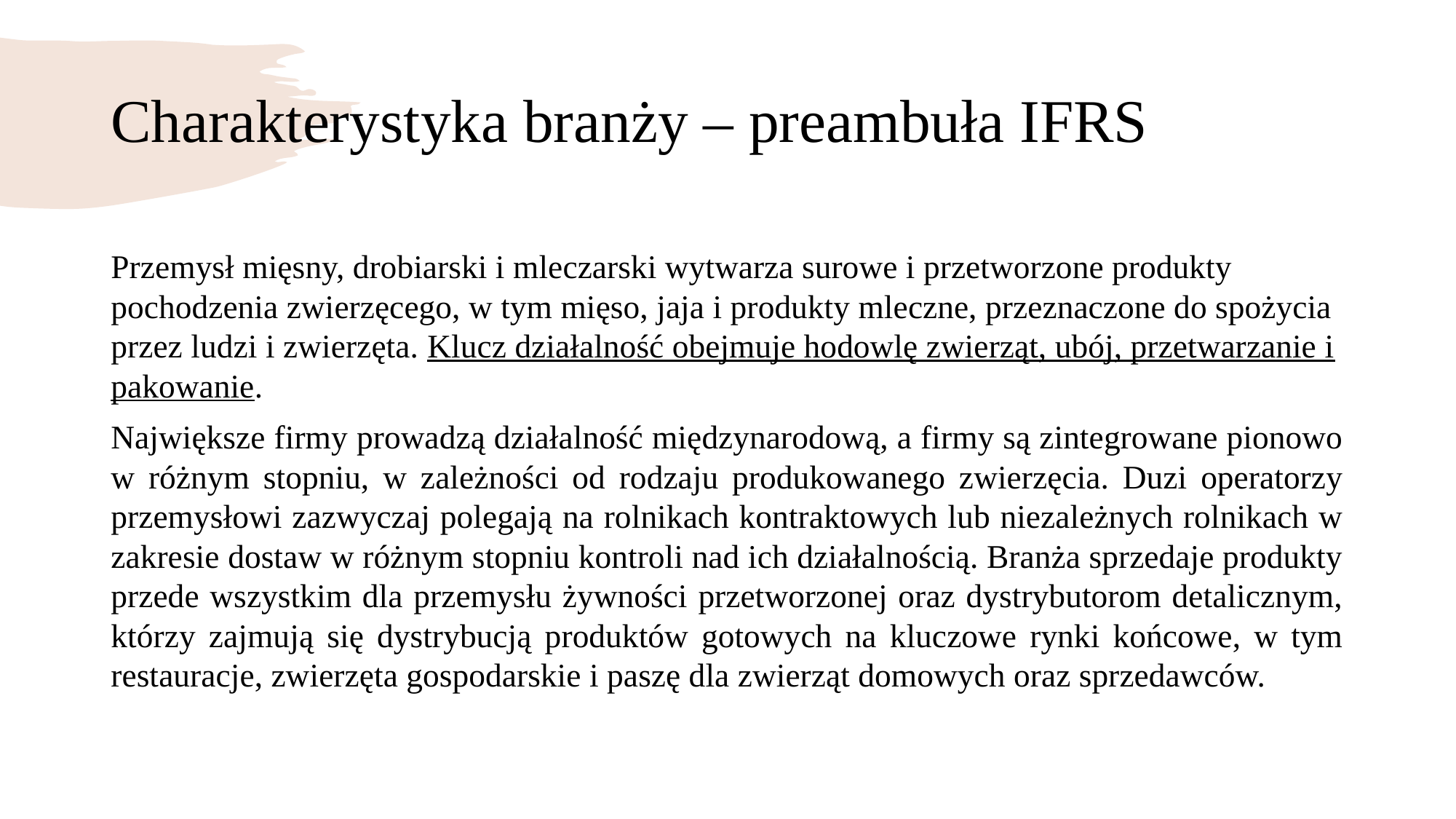

# Charakterystyka branży – preambuła IFRS
Przemysł mięsny, drobiarski i mleczarski wytwarza surowe i przetworzone produkty pochodzenia zwierzęcego, w tym mięso, jaja i produkty mleczne, przeznaczone do spożycia przez ludzi i zwierzęta. Klucz działalność obejmuje hodowlę zwierząt, ubój, przetwarzanie i pakowanie.
Największe firmy prowadzą działalność międzynarodową, a firmy są zintegrowane pionowo w różnym stopniu, w zależności od rodzaju produkowanego zwierzęcia. Duzi operatorzy przemysłowi zazwyczaj polegają na rolnikach kontraktowych lub niezależnych rolnikach w zakresie dostaw w różnym stopniu kontroli nad ich działalnością. Branża sprzedaje produkty przede wszystkim dla przemysłu żywności przetworzonej oraz dystrybutorom detalicznym, którzy zajmują się dystrybucją produktów gotowych na kluczowe rynki końcowe, w tym restauracje, zwierzęta gospodarskie i paszę dla zwierząt domowych oraz sprzedawców.